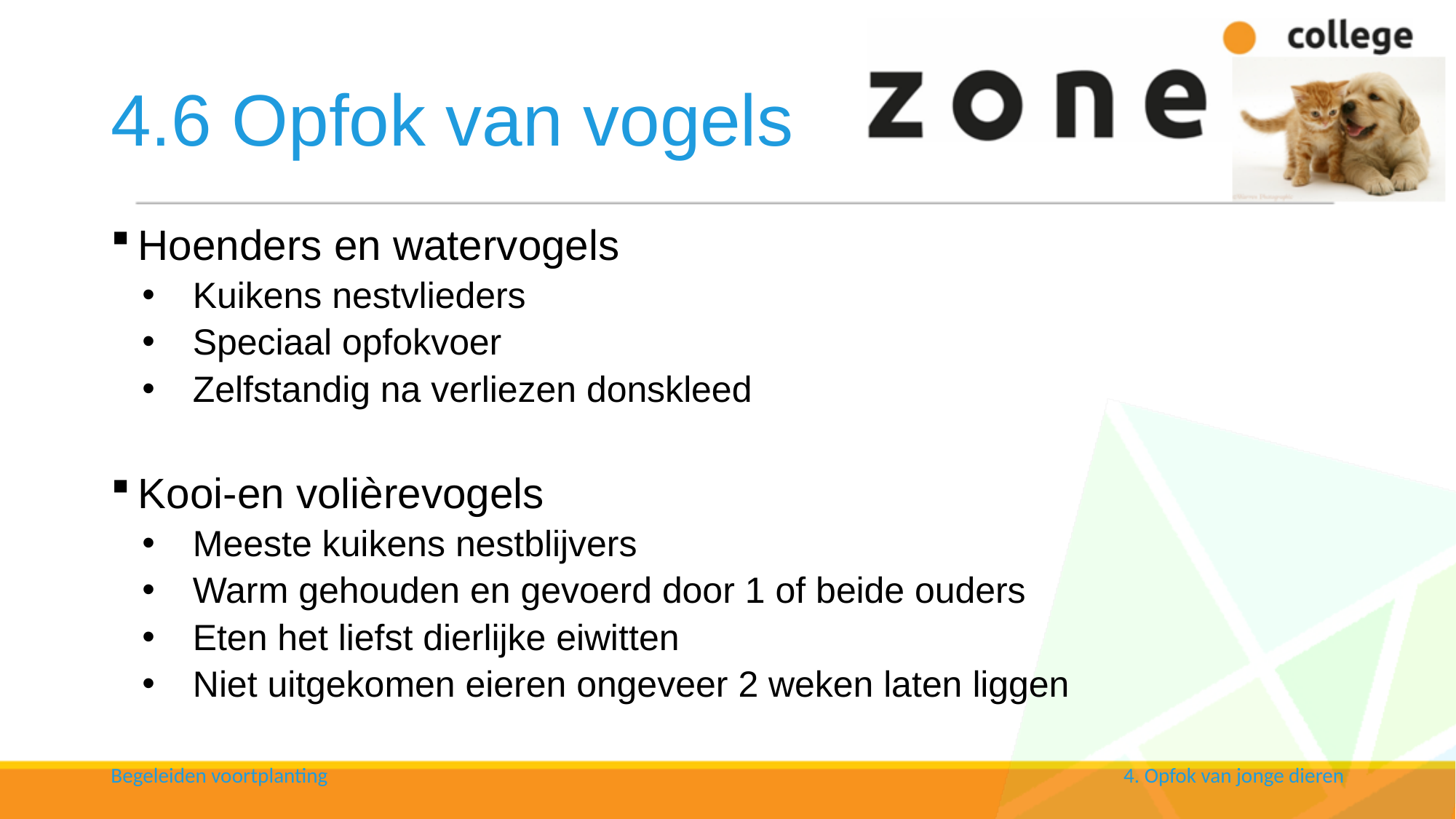

# 4.6 Opfok van vogels
Hoenders en watervogels
Kuikens nestvlieders
Speciaal opfokvoer
Zelfstandig na verliezen donskleed

Kooi-en volièrevogels
Meeste kuikens nestblijvers
Warm gehouden en gevoerd door 1 of beide ouders
Eten het liefst dierlijke eiwitten
Niet uitgekomen eieren ongeveer 2 weken laten liggen

Begeleiden voortplanting
4. Opfok van jonge dieren